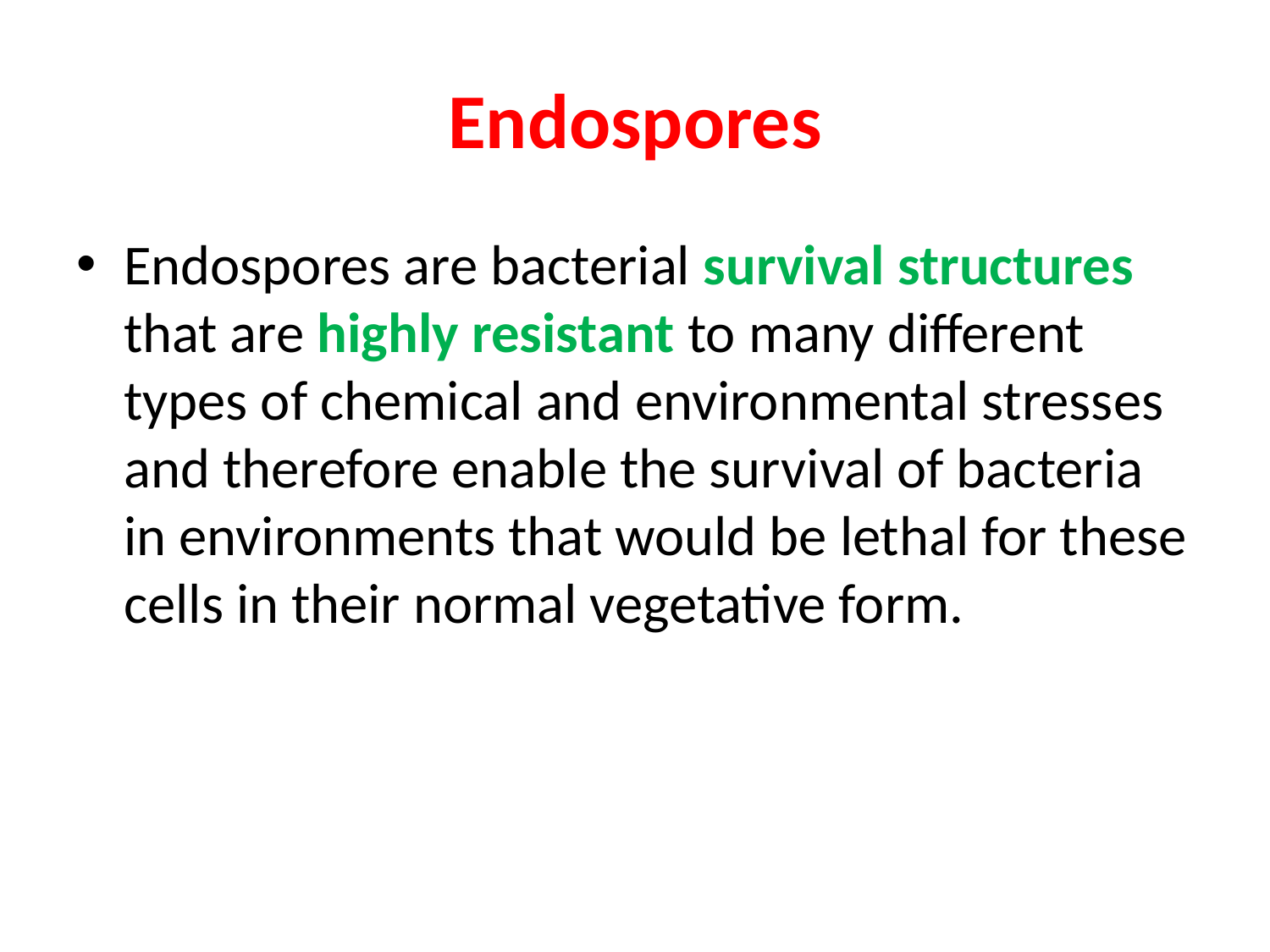

# Endospores
Endospores are bacterial survival structures that are highly resistant to many different types of chemical and environmental stresses and therefore enable the survival of bacteria in environments that would be lethal for these cells in their normal vegetative form.